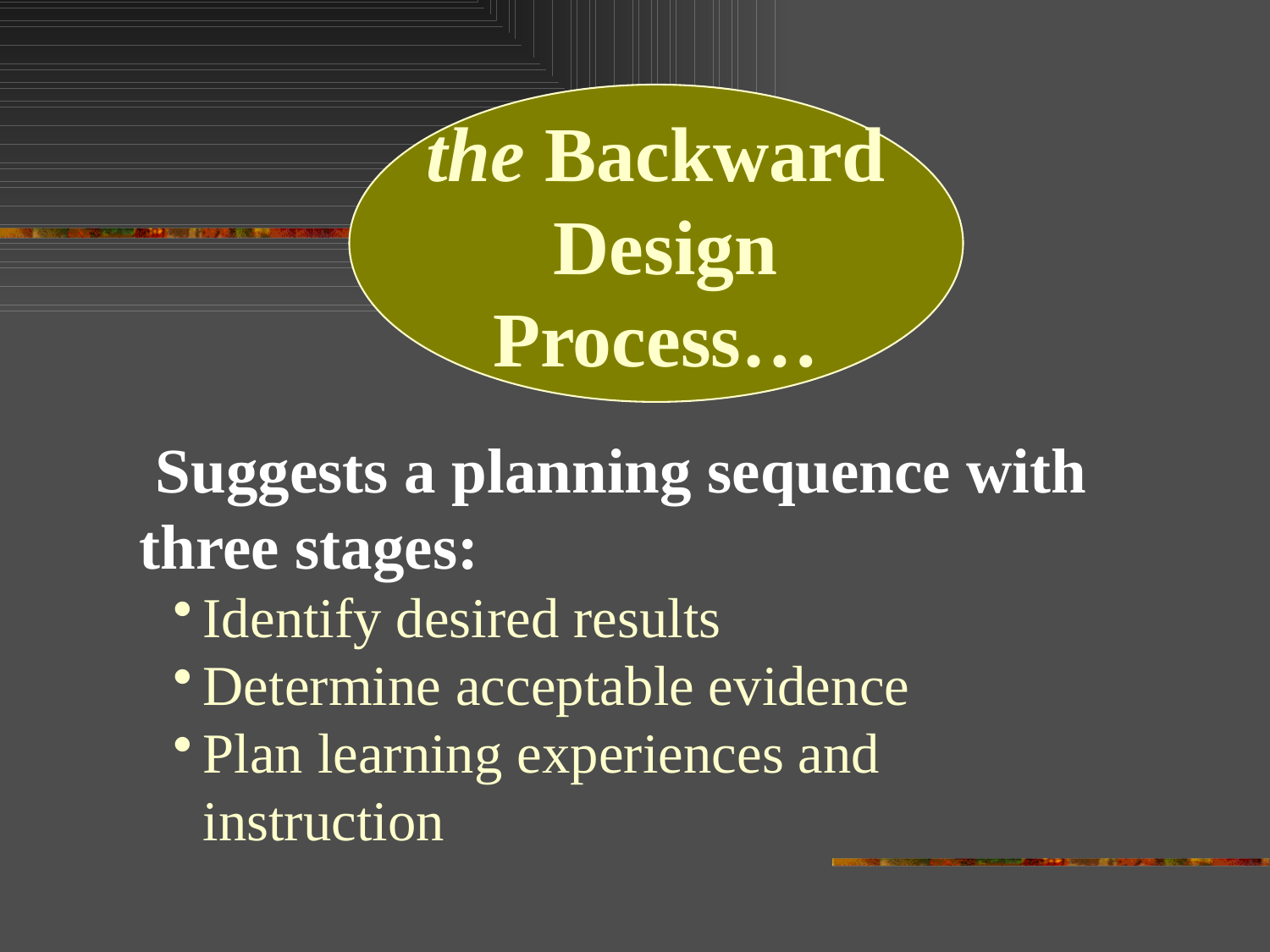

the Backward
 Design
Process…

 Suggests a planning sequence with three stages:
Identify desired results
Determine acceptable evidence
Plan learning experiences and instruction